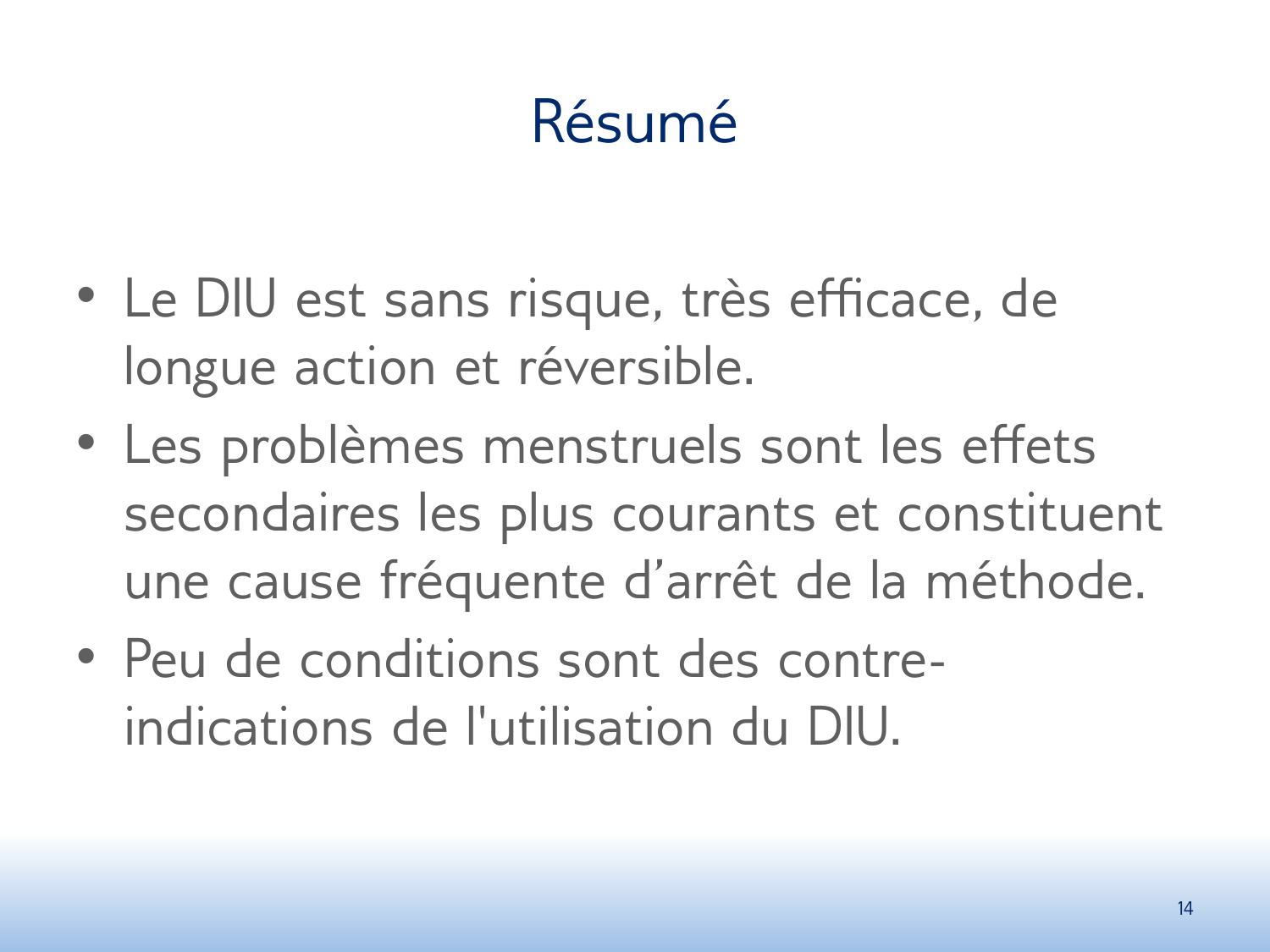

# Résumé
Le DIU est sans risque, très efficace, de longue action et réversible.
Les problèmes menstruels sont les effets secondaires les plus courants et constituent une cause fréquente d’arrêt de la méthode.
Peu de conditions sont des contre-indications de l'utilisation du DIU.
14